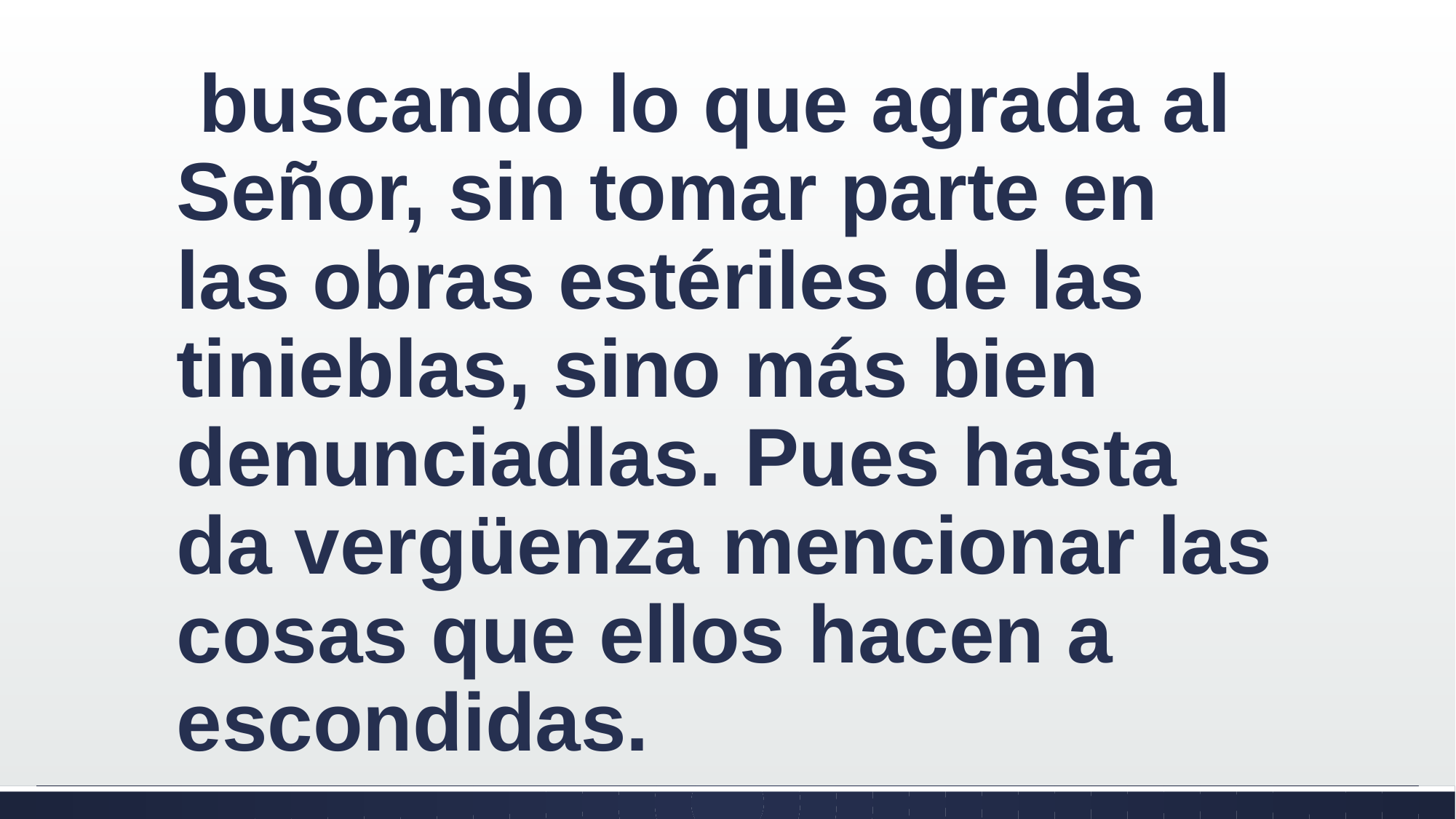

#
 buscando lo que agrada al Señor, sin tomar parte en las obras estériles de las tinieblas, sino más bien denunciadlas. Pues hasta da vergüenza mencionar las cosas que ellos hacen a escondidas.